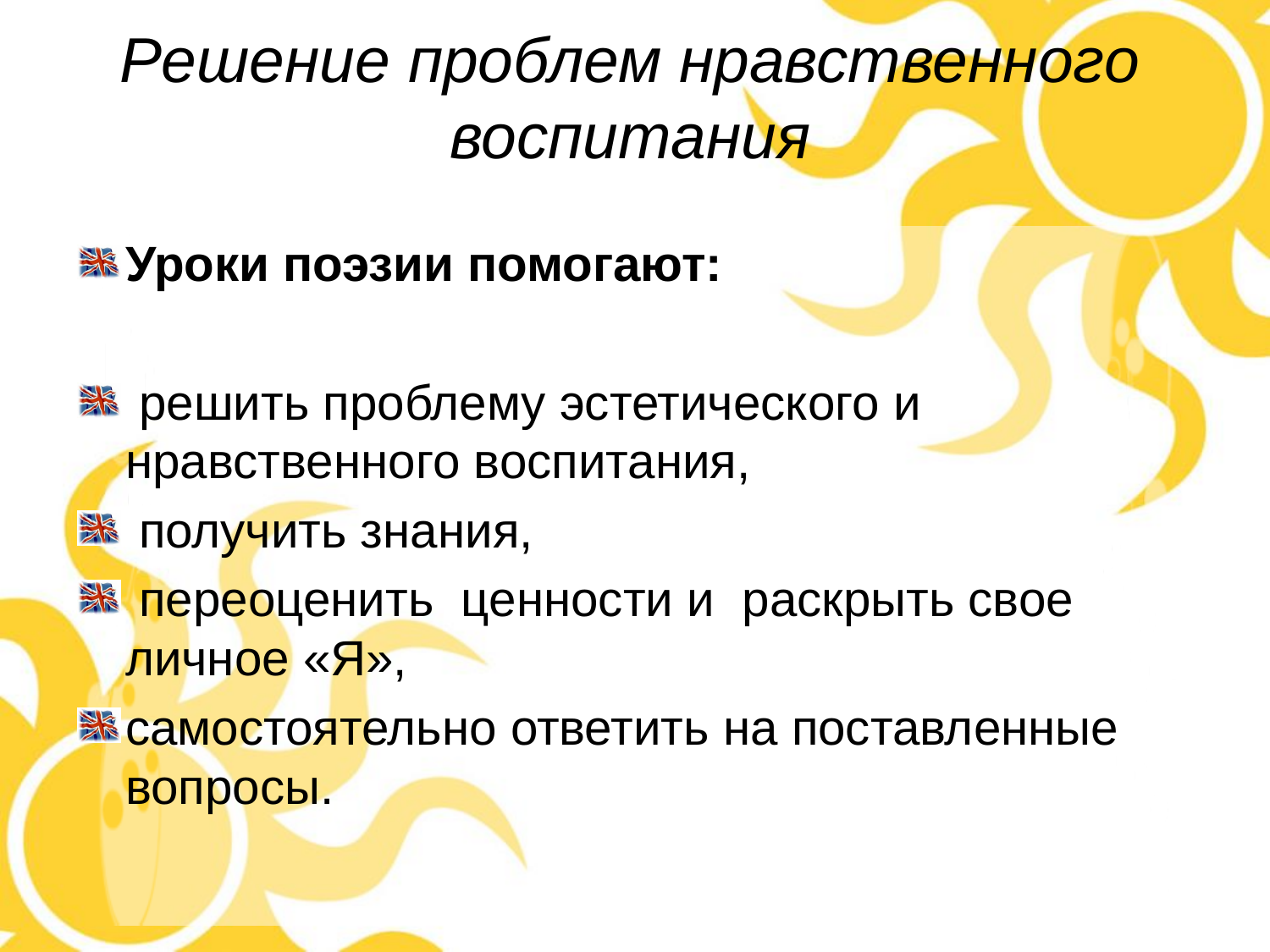

# Решение проблем нравственного воспитания
Уроки поэзии помогают:

 решить проблему эстетического и нравственного воспитания,
 получить знания,
 переоценить  ценности и  раскрыть свое личное «Я»,
самостоятельно ответить на поставленные вопросы.